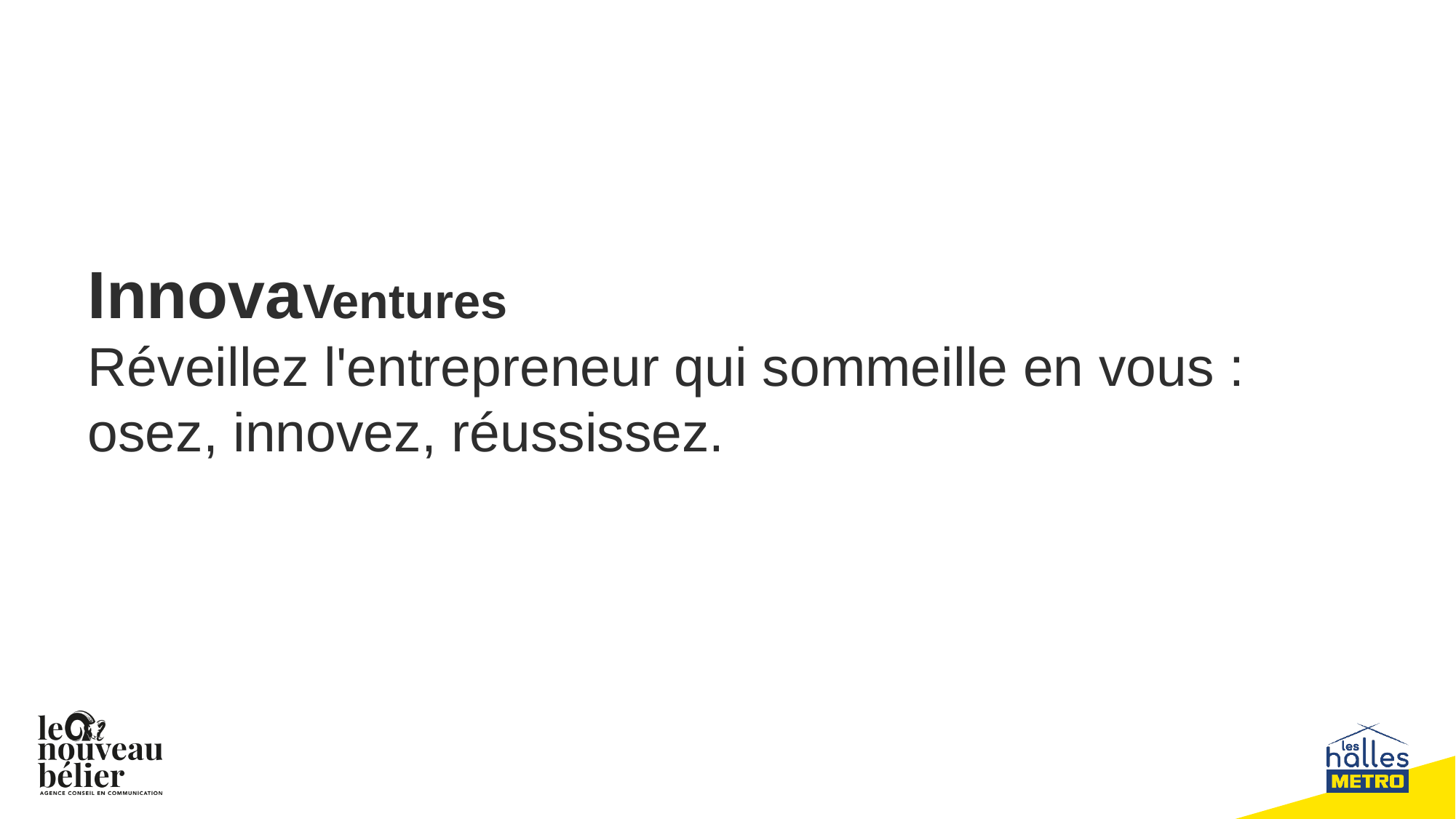

# InnovaVentures Réveillez l'entrepreneur qui sommeille en vous : osez, innovez, réussissez.